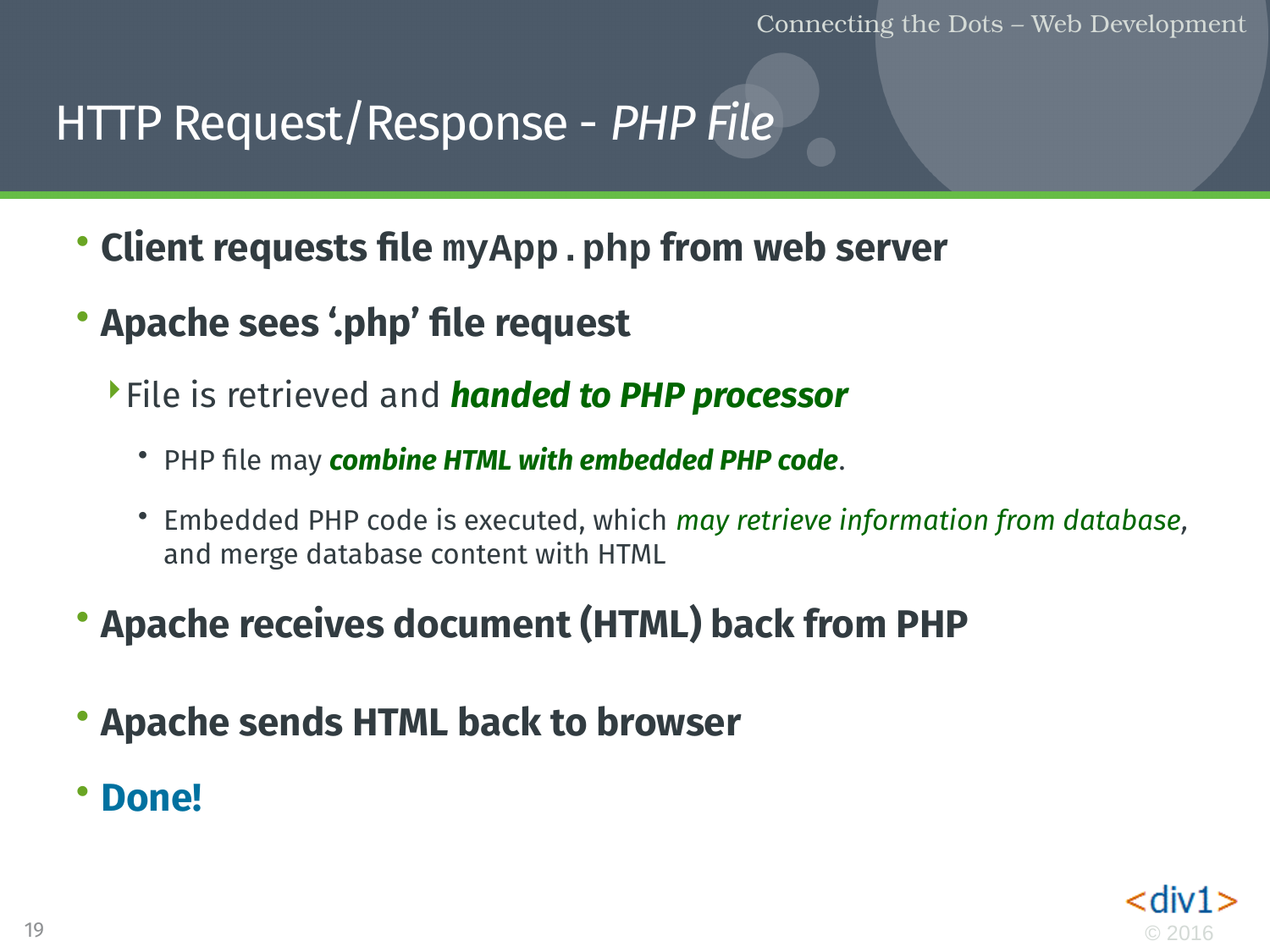

HTTP Request/Response - PHP File
Client requests file myApp.php from web server
Apache sees ‘.php’ file request
File is retrieved and handed to PHP processor
PHP file may combine HTML with embedded PHP code.
Embedded PHP code is executed, which may retrieve information from database, and merge database content with HTML
Apache receives document (HTML) back from PHP
Apache sends HTML back to browser
Done!